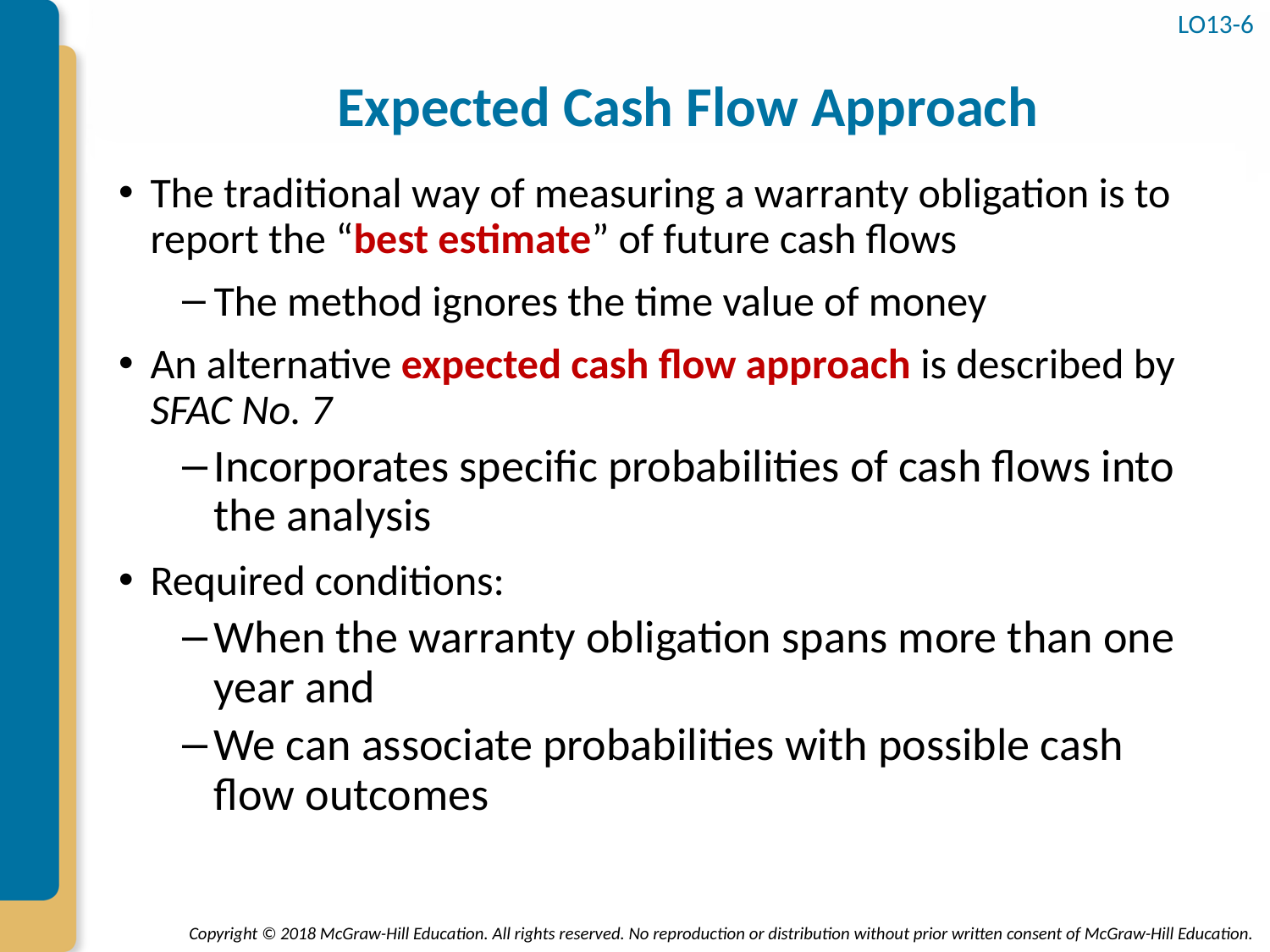

# Expected Cash Flow Approach
LO13-6
The traditional way of measuring a warranty obligation is to report the “best estimate” of future cash flows
The method ignores the time value of money
An alternative expected cash flow approach is described by SFAC No. 7
Incorporates specific probabilities of cash flows into the analysis
Required conditions:
When the warranty obligation spans more than one year and
We can associate probabilities with possible cash flow outcomes